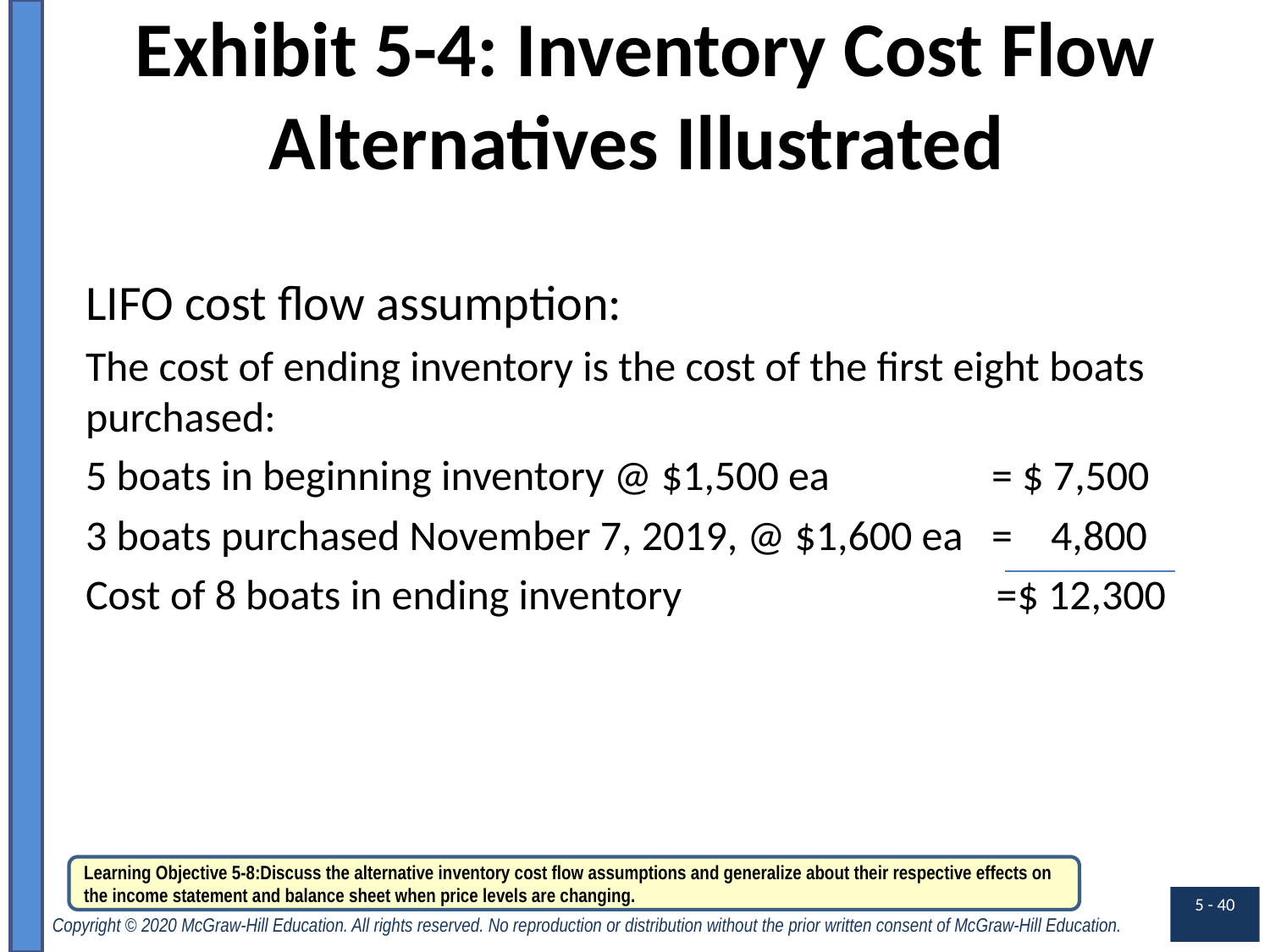

# Exhibit 5-4: Inventory Cost Flow Alternatives Illustrated
LIFO cost flow assumption:
The cost of ending inventory is the cost of the first eight boats purchased:
5 boats in beginning inventory @ $1,500 ea                 = $ 7,500
3 boats purchased November 7, 2019, @ $1,600 ea   =    4,800
Cost of 8 boats in ending inventory                                 =$ 12,300
Learning Objective 5-8:Discuss the alternative inventory cost flow assumptions and generalize about their respective effects on the income statement and balance sheet when price levels are changing.